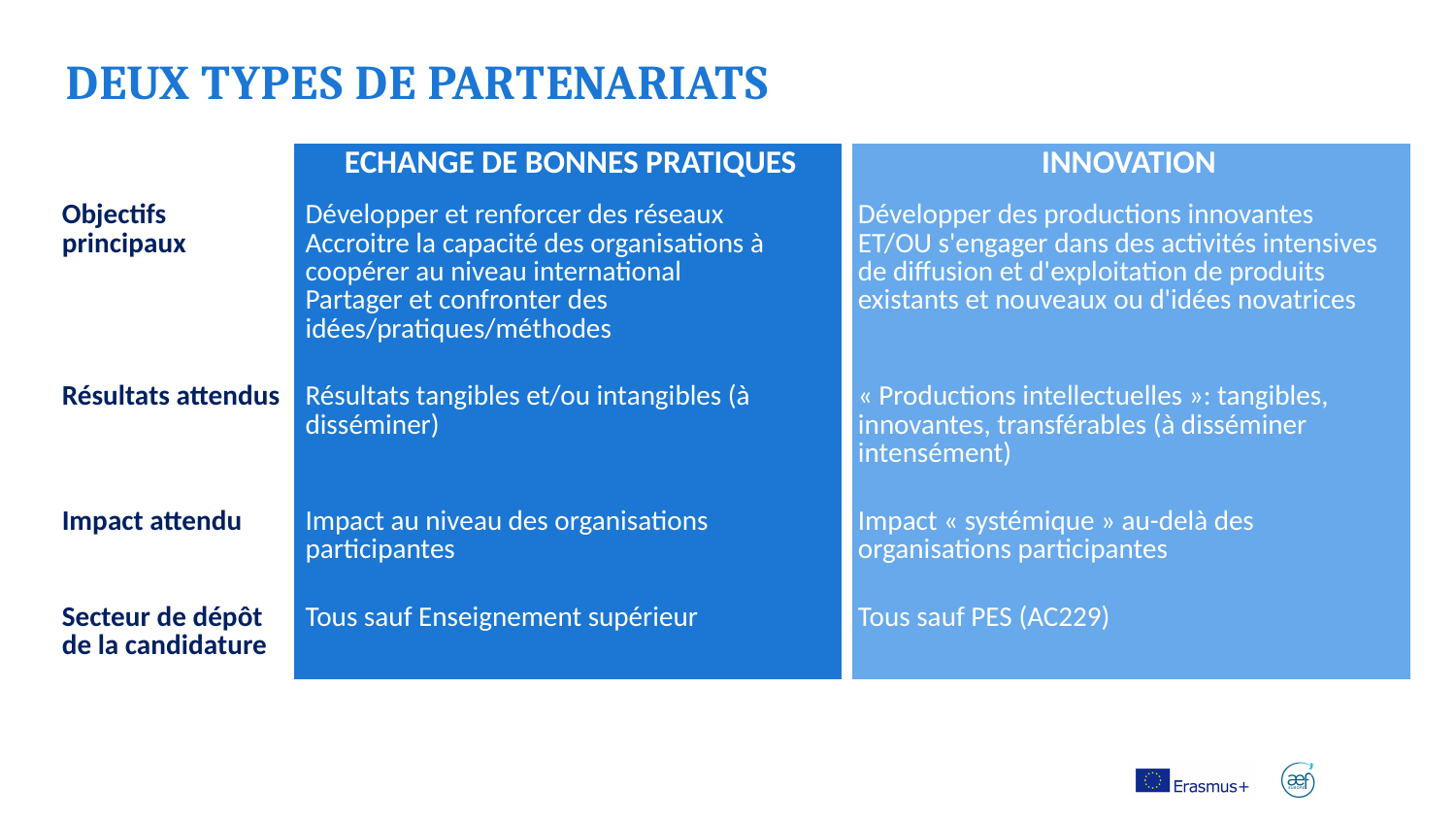

DEUX TYPES DE PARTENARIATS
|  | ECHANGE DE BONNES PRATIQUES | INNOVATION |
| --- | --- | --- |
| Objectifs principaux | Développer et renforcer des réseaux Accroitre la capacité des organisations à coopérer au niveau international Partager et confronter des idées/pratiques/méthodes | Développer des productions innovantes ET/OU s'engager dans des activités intensives de diffusion et d'exploitation de produits existants et nouveaux ou d'idées novatrices |
| Résultats attendus | Résultats tangibles et/ou intangibles (à disséminer) | « Productions intellectuelles »: tangibles, innovantes, transférables (à disséminer intensément) |
| Impact attendu | Impact au niveau des organisations participantes | Impact « systémique » au-delà des organisations participantes |
| Secteur de dépôt de la candidature | Tous sauf Enseignement supérieur | Tous sauf PES (AC229) |